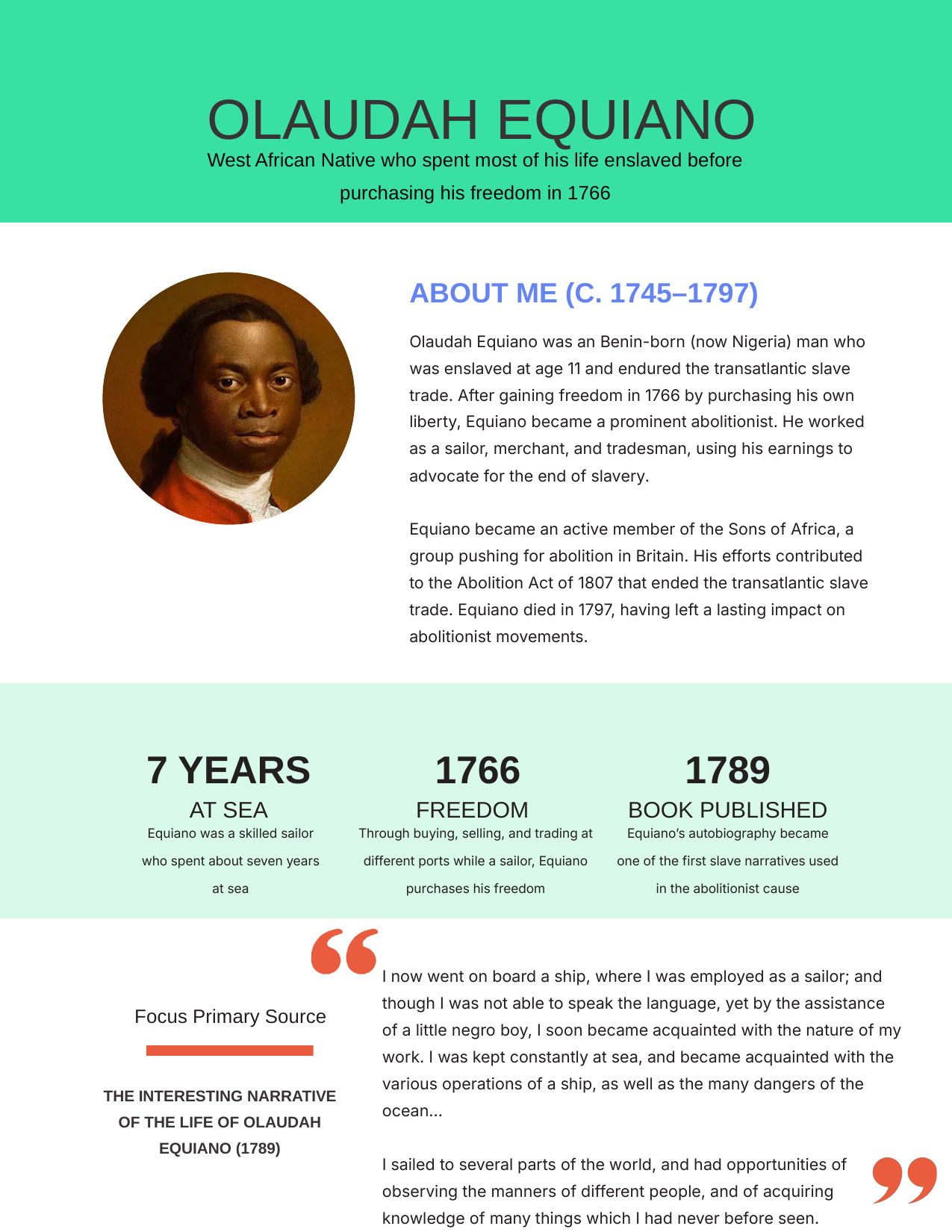

OLAUDAH EQUIANO
West African Native who spent most of his life enslaved before purchasing his freedom in 1766
ABOUT ME (C. 1745–1797)

Olaudah Equiano was an Benin-born (now Nigeria) man who was enslaved at age 11 and endured the transatlantic slave trade. After gaining freedom in 1766 by purchasing his own liberty, Equiano became a prominent abolitionist. He worked as a sailor, merchant, and tradesman, using his earnings to advocate for the end of slavery.

Equiano became an active member of the Sons of Africa, a group pushing for abolition in Britain. His efforts contributed to the Abolition Act of 1807 that ended the transatlantic slave trade. Equiano died in 1797, having left a lasting impact on abolitionist movements.

7 YEARS
1766
1789
AT SEA
FREEDOM
BOOK PUBLISHED
Equiano was a skilled sailor who spent about seven years at sea
Through buying, selling, and trading at different ports while a sailor, Equiano purchases his freedom
Equiano’s autobiography became one of the first slave narratives used in the abolitionist cause

I now went on board a ship, where I was employed as a sailor; and though I was not able to speak the language, yet by the assistance of a little negro boy, I soon became acquainted with the nature of my work. I was kept constantly at sea, and became acquainted with the various operations of a ship, as well as the many dangers of the ocean...

I sailed to several parts of the world, and had opportunities of observing the manners of different people, and of acquiring knowledge of many things which I had never before seen.
Focus Primary Source

THE INTERESTING NARRATIVE OF THE LIFE OF OLAUDAH EQUIANO (1789)